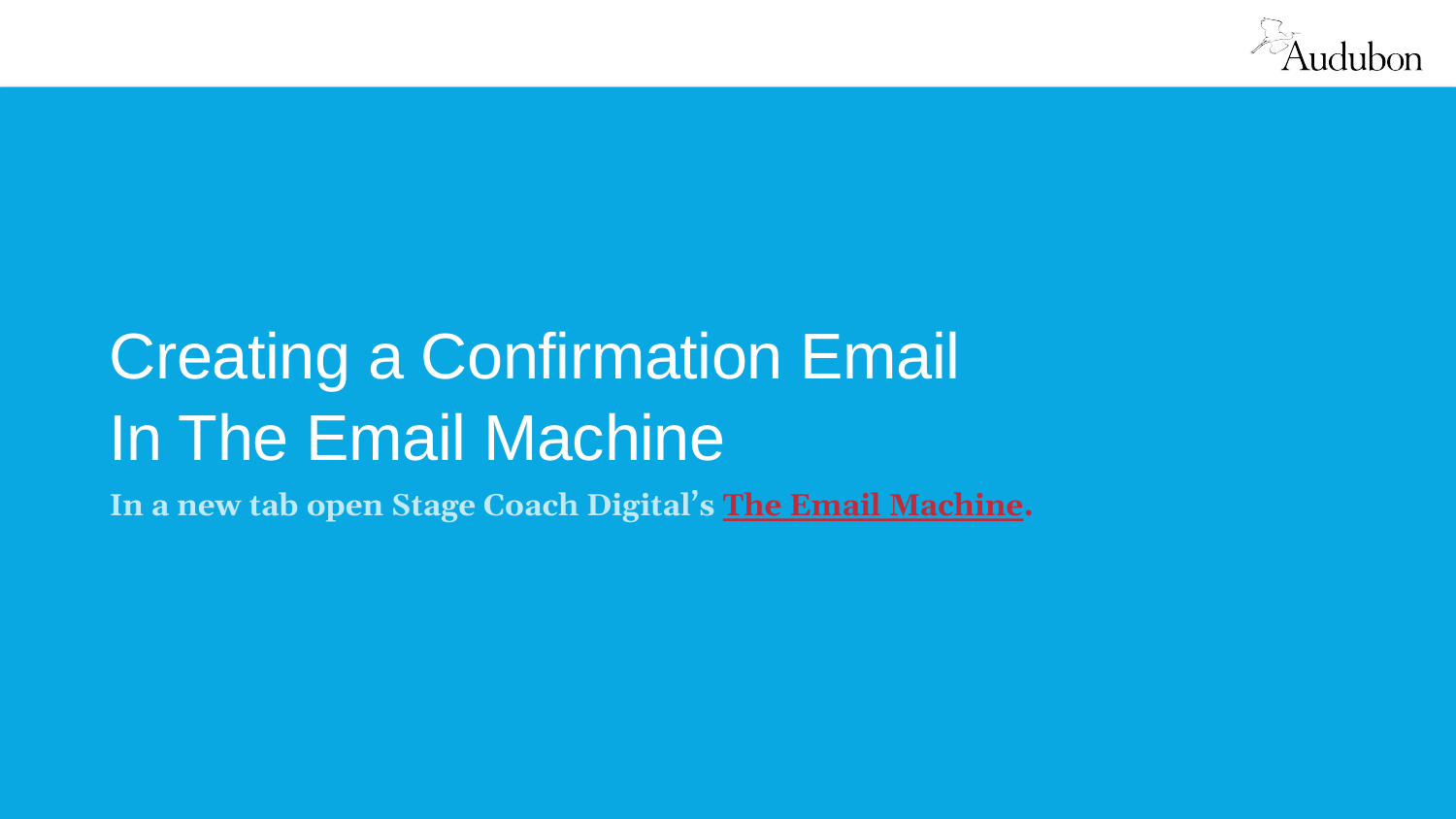

# Creating a Confirmation Email In The Email Machine
In a new tab open Stage Coach Digital’s The Email Machine.